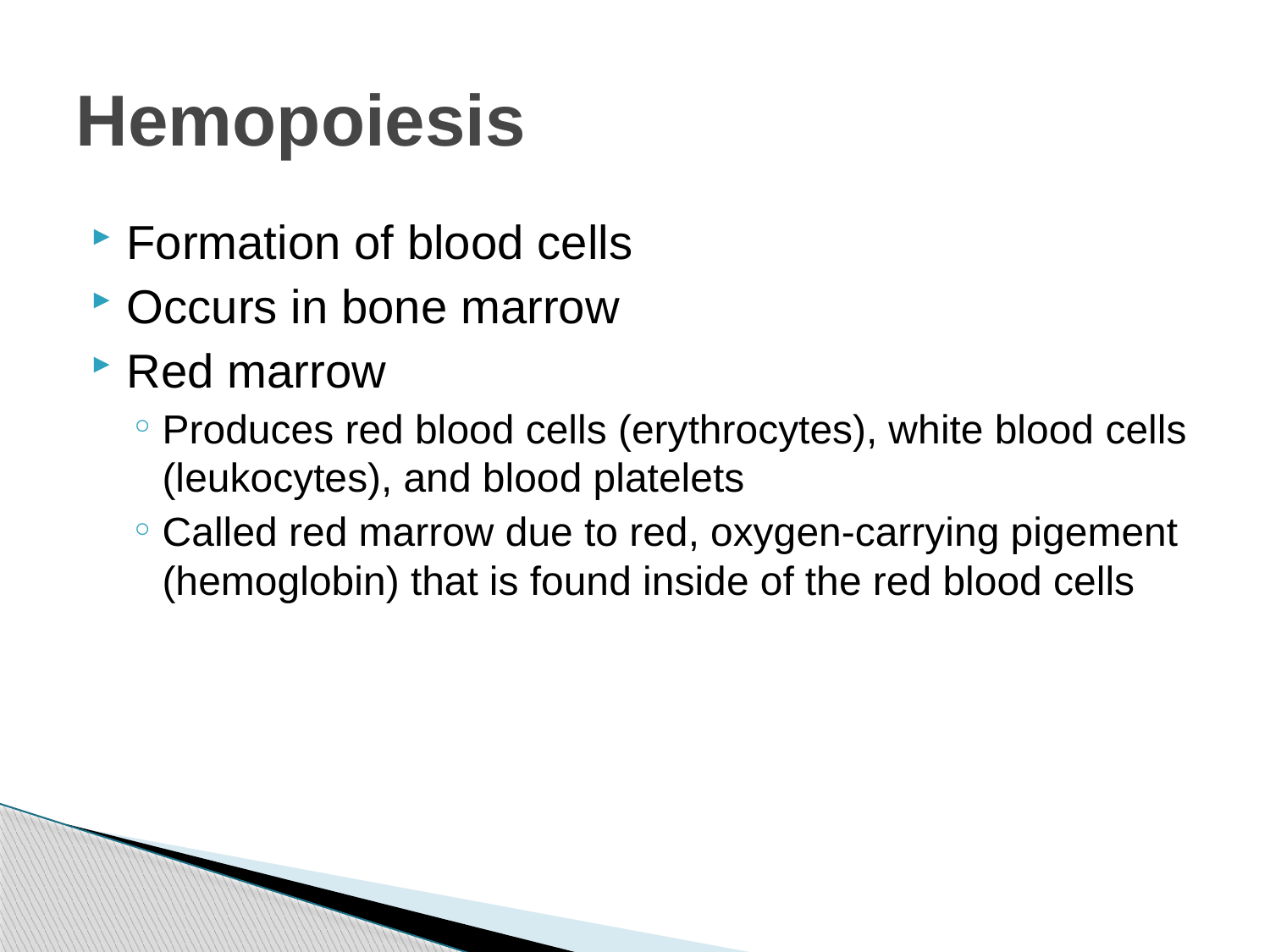

# Hemopoiesis
Formation of blood cells
Occurs in bone marrow
Red marrow
Produces red blood cells (erythrocytes), white blood cells (leukocytes), and blood platelets
Called red marrow due to red, oxygen-carrying pigement (hemoglobin) that is found inside of the red blood cells